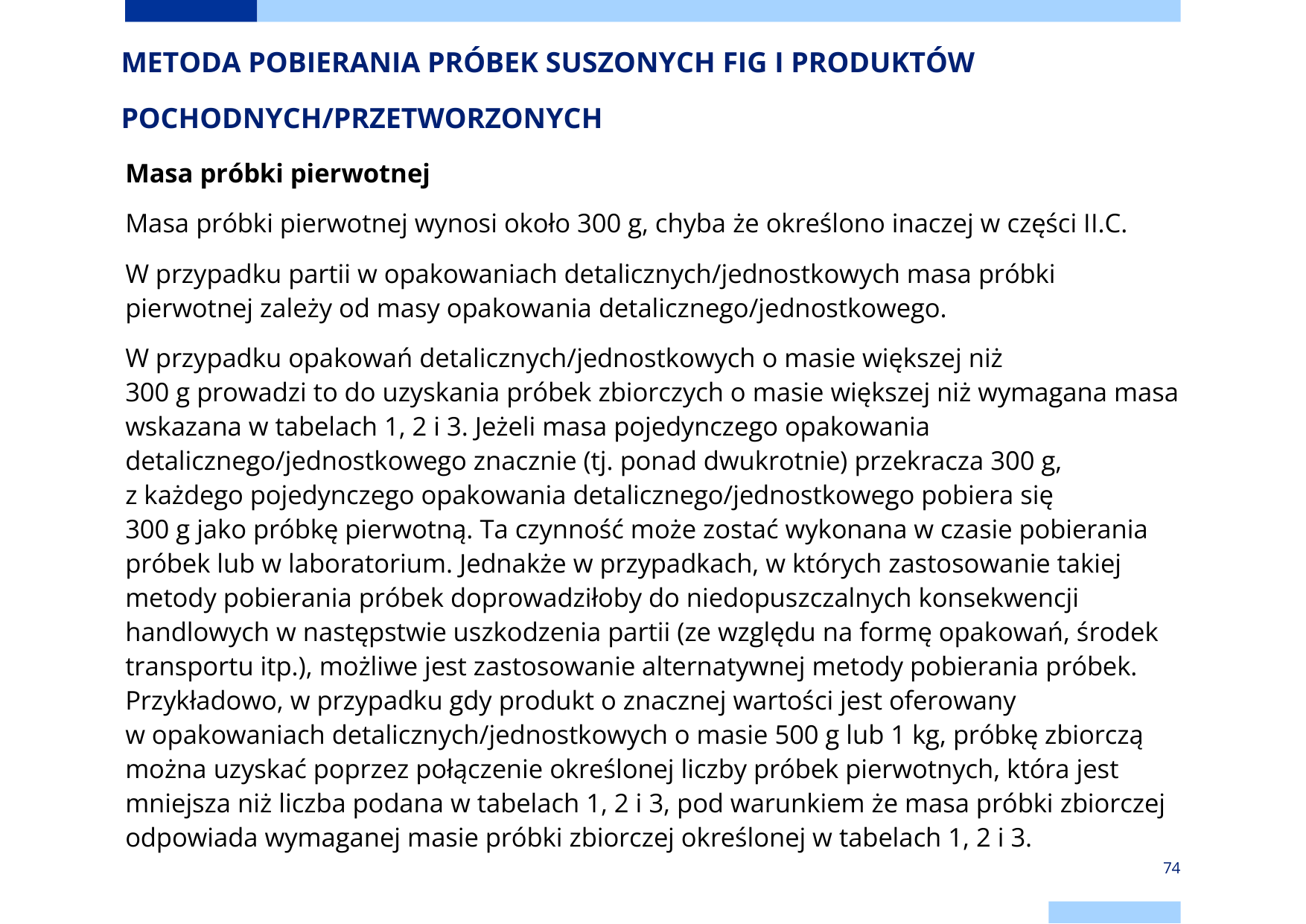

# METODA POBIERANIA PRÓBEK SUSZONYCH FIG I PRODUKTÓW POCHODNYCH/PRZETWORZONYCH
Masa próbki pierwotnej
Masa próbki pierwotnej wynosi około 300 g, chyba że określono inaczej w części II.C.
W przypadku partii w opakowaniach detalicznych/jednostkowych masa próbki pierwotnej zależy od masy opakowania detalicznego/jednostkowego.
W przypadku opakowań detalicznych/jednostkowych o masie większej niż 300 g prowadzi to do uzyskania próbek zbiorczych o masie większej niż wymagana masa wskazana w tabelach 1, 2 i 3. Jeżeli masa pojedynczego opakowania detalicznego/jednostkowego znacznie (tj. ponad dwukrotnie) przekracza 300 g, z każdego pojedynczego opakowania detalicznego/jednostkowego pobiera się 300 g jako próbkę pierwotną. Ta czynność może zostać wykonana w czasie pobierania próbek lub w laboratorium. Jednakże w przypadkach, w których zastosowanie takiej metody pobierania próbek doprowadziłoby do niedopuszczalnych konsekwencji handlowych w następstwie uszkodzenia partii (ze względu na formę opakowań, środek transportu itp.), możliwe jest zastosowanie alternatywnej metody pobierania próbek. Przykładowo, w przypadku gdy produkt o znacznej wartości jest oferowany w opakowaniach detalicznych/jednostkowych o masie 500 g lub 1 kg, próbkę zbiorczą można uzyskać poprzez połączenie określonej liczby próbek pierwotnych, która jest mniejsza niż liczba podana w tabelach 1, 2 i 3, pod warunkiem że masa próbki zbiorczej odpowiada wymaganej masie próbki zbiorczej określonej w tabelach 1, 2 i 3.

74